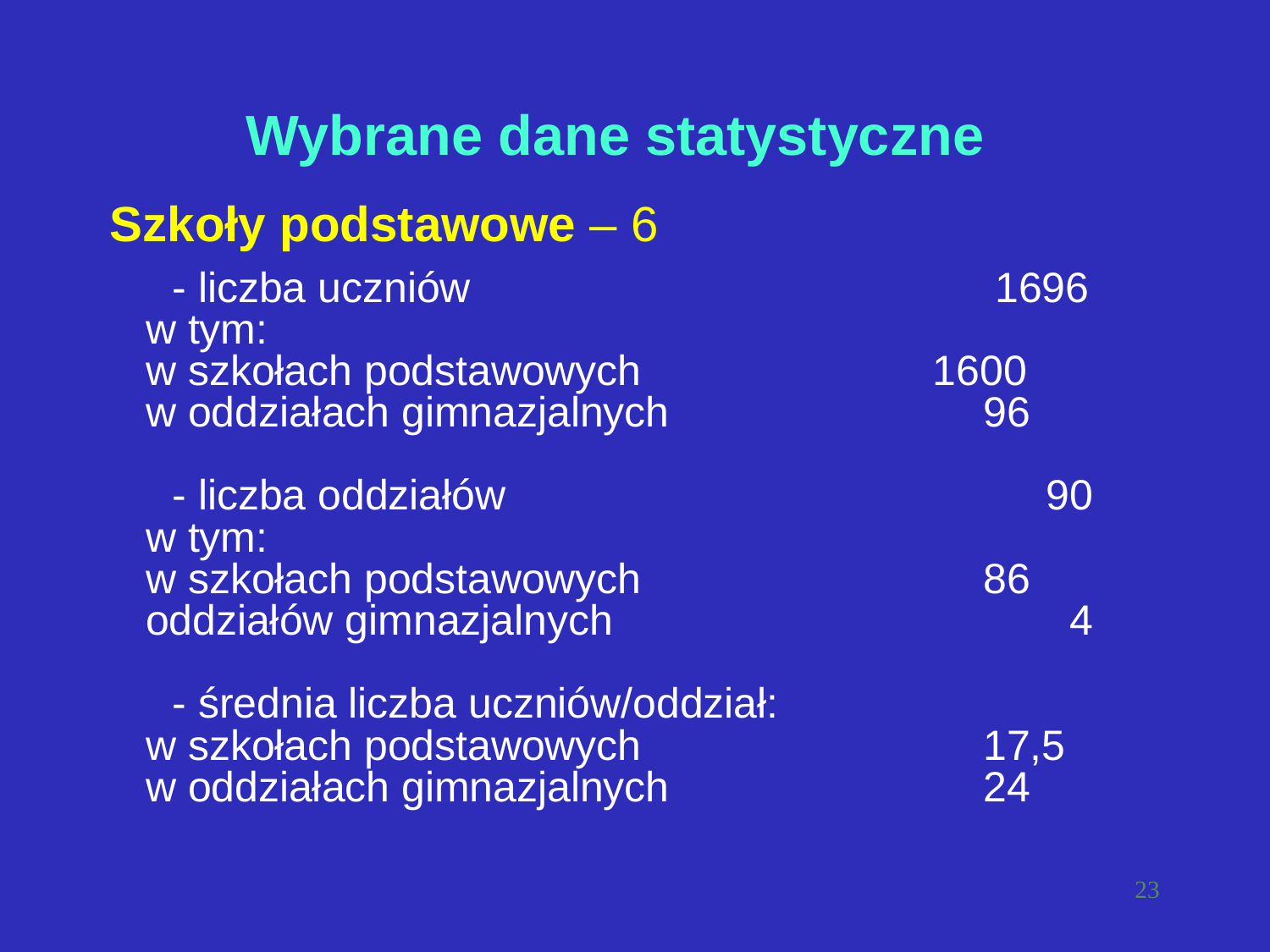

Wybrane dane statystyczne
Szkoły podstawowe – 6
	- liczba uczniów							 		 1696
   w tym:
   w szkołach podstawowych					 1600
   w oddziałach gimnazjalnych						96
	- liczba oddziałów									90
   w tym:
   w szkołach podstawowych						86
   oddziałów gimnazjalnych							  4

	- średnia liczba uczniów/oddział:
   w szkołach podstawowych						17,5
   w oddziałach gimnazjalnych						24

23